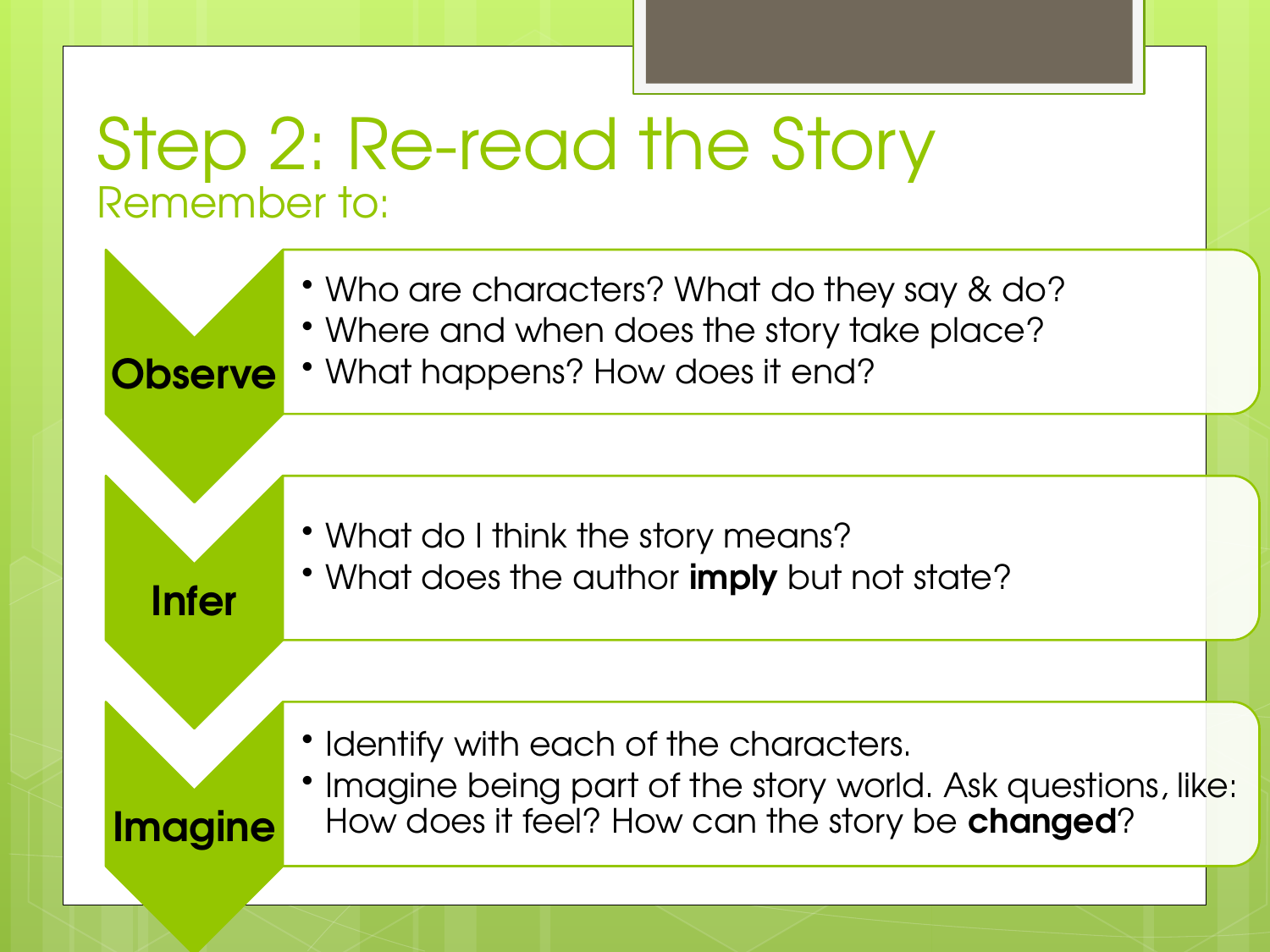

# Step 2: Re-read the Story
Remember to:
Observe
Who are characters? What do they say & do?
Where and when does the story take place?
What happens? How does it end?
Infer
What do I think the story means?
What does the author imply but not state?
Imagine
Identify with each of the characters.
Imagine being part of the story world. Ask questions, like: How does it feel? How can the story be changed?